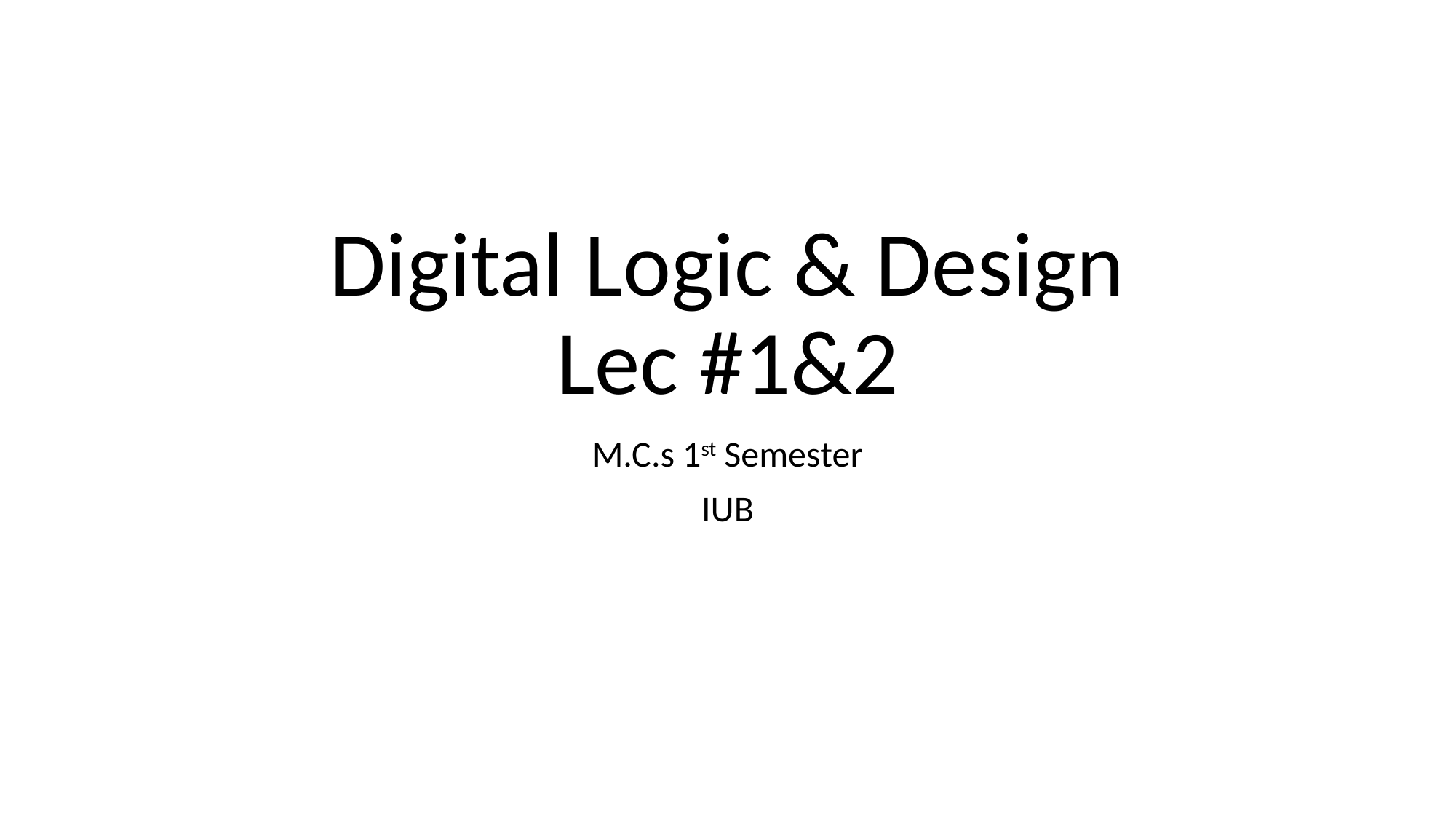

# Digital Logic & Design Lec #1&2
M.C.s 1st Semester
IUB